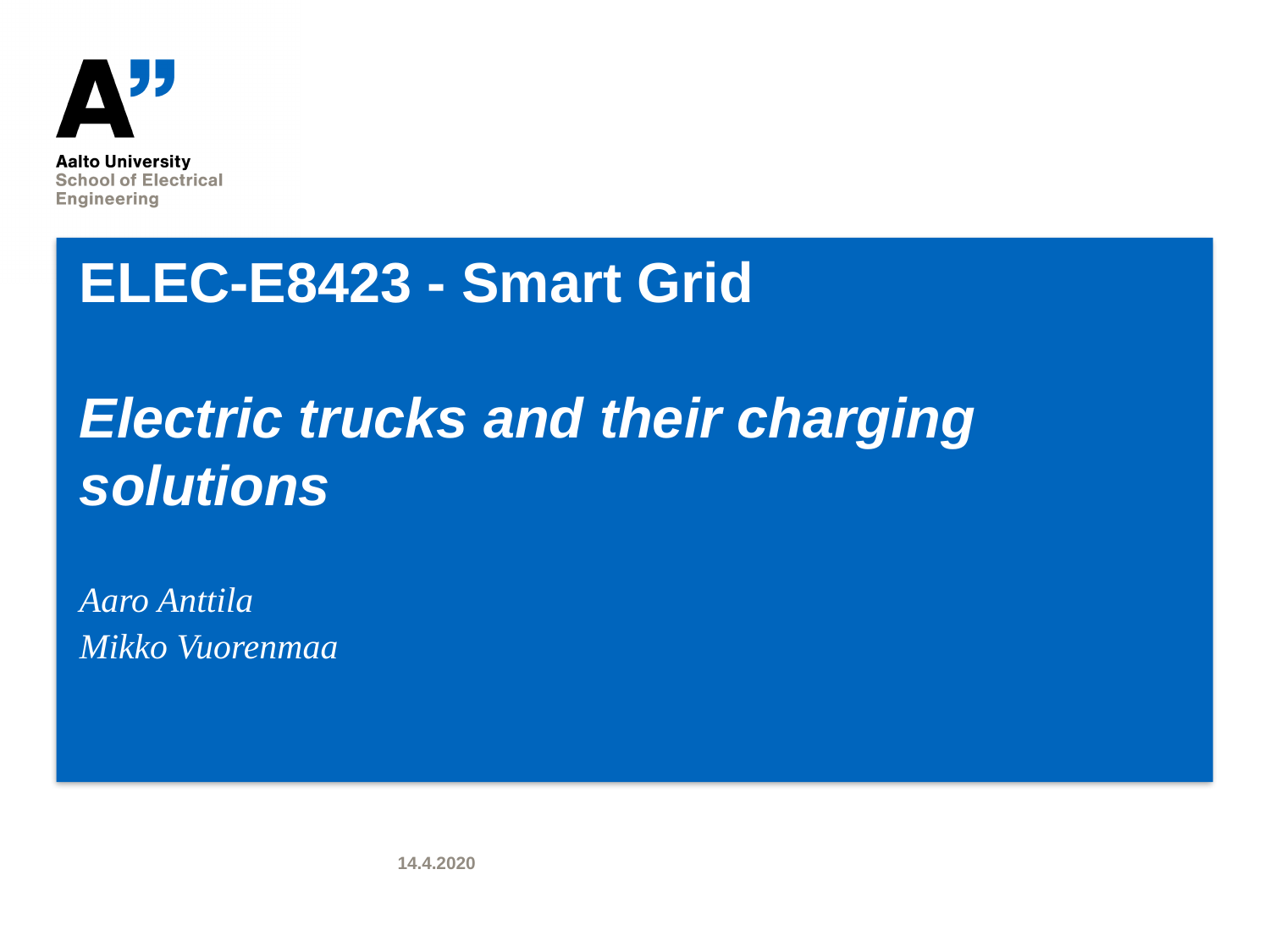

# ELEC-E8423 - Smart Grid Electric trucks and their charging solutions
Aaro Anttila
Mikko Vuorenmaa

14.4.2020